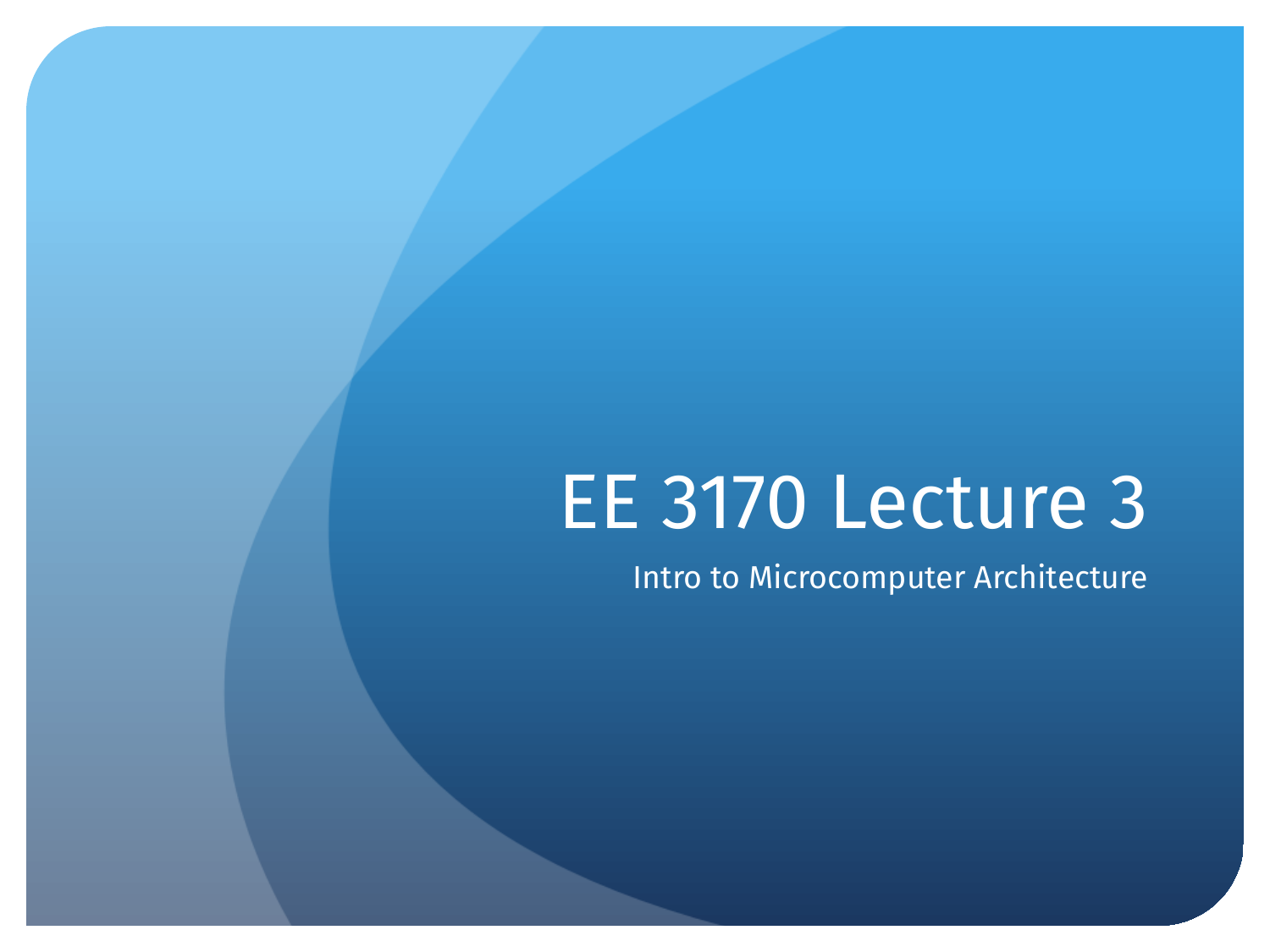

# EE 3170 Lecture 3
Intro to Microcomputer Architecture